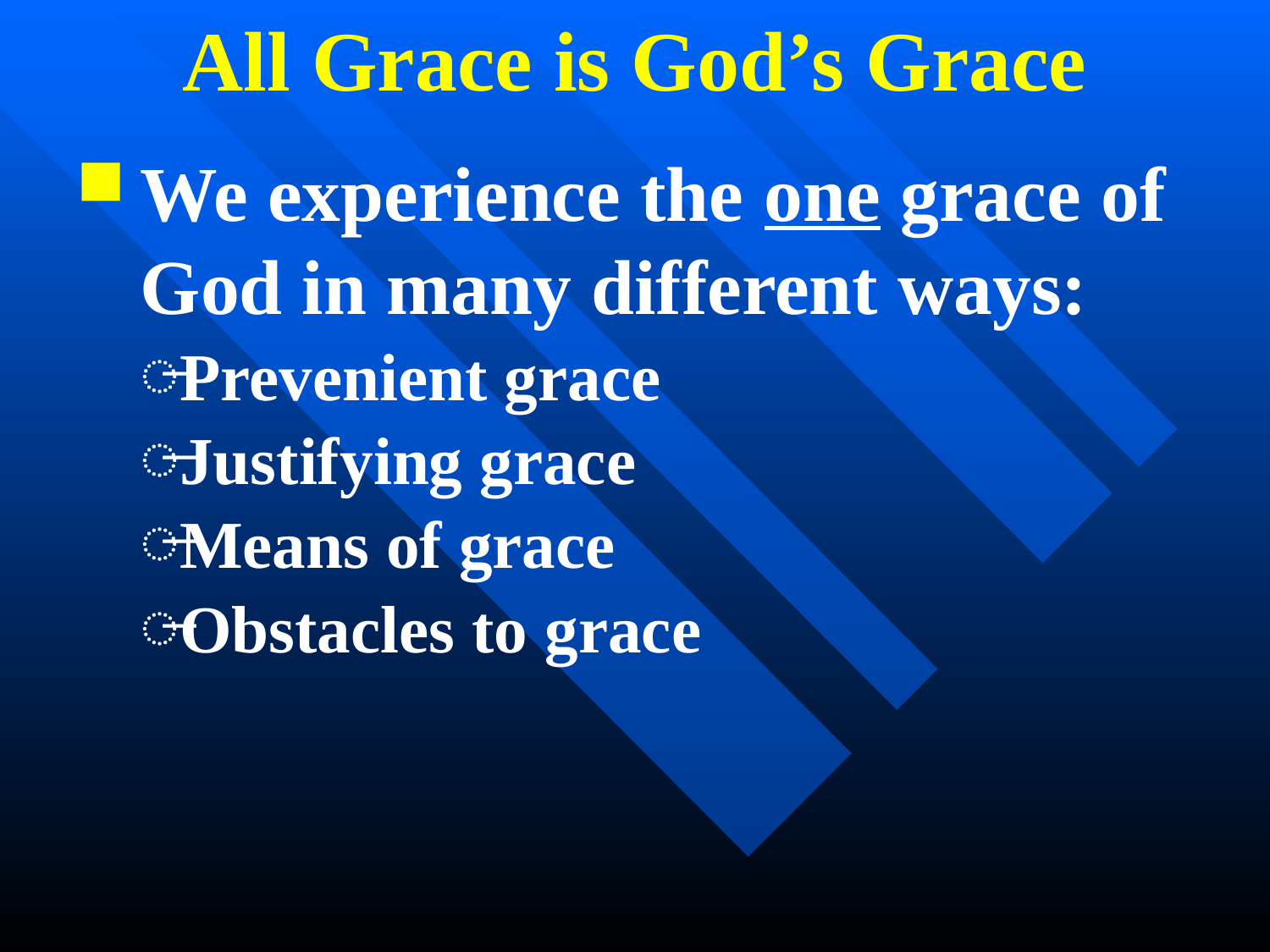

All Grace is God’s Grace
We experience the one grace of God in many different ways:
Prevenient grace
Justifying grace
Means of grace
Obstacles to grace